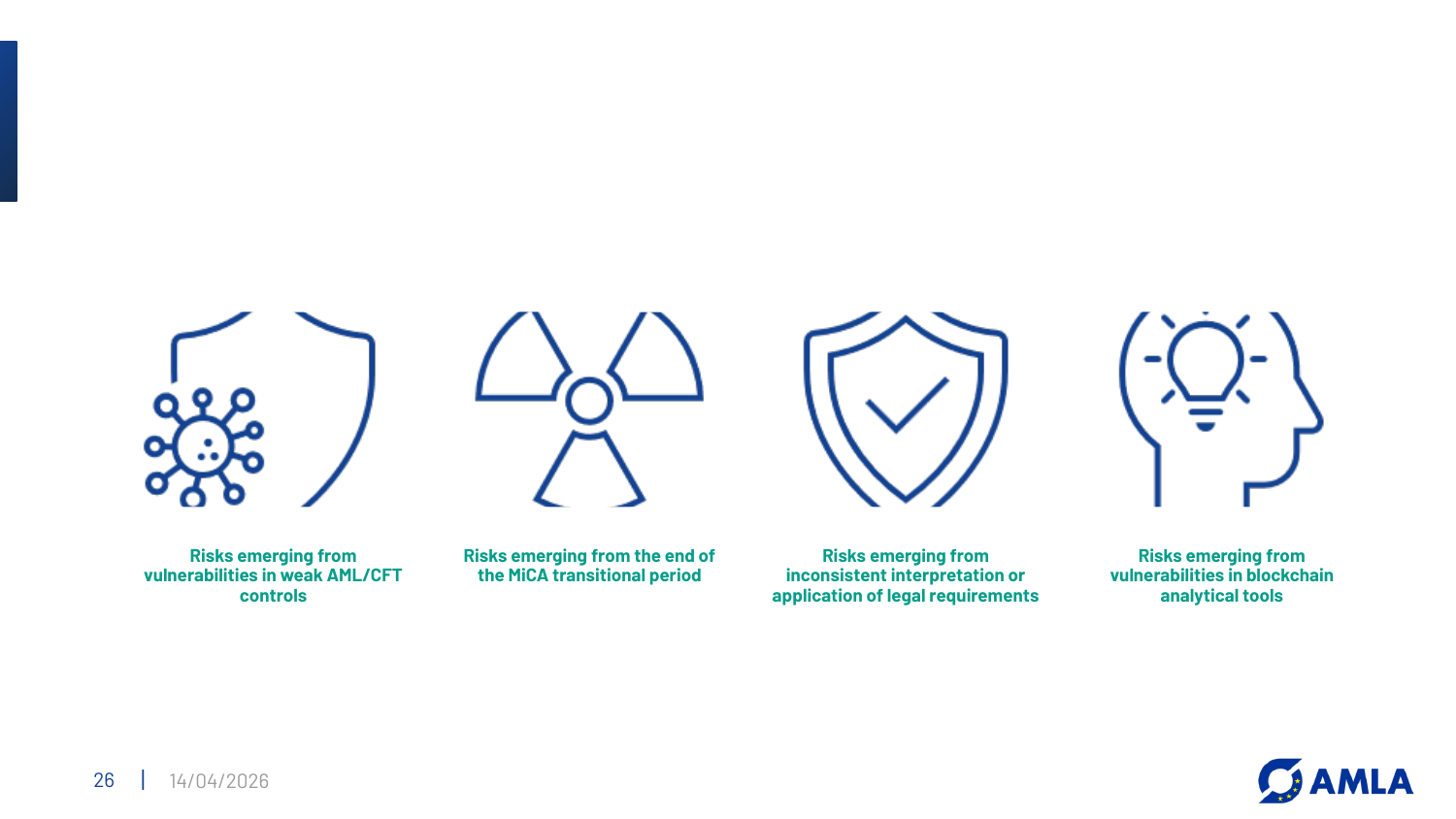

#

Risks emerging from vulnerabilities in weak AML/CFT controls

Risks emerging from the end of the MiCA transitional period

Risks emerging from inconsistent interpretation or application of legal requirements

Risks emerging from vulnerabilities in blockchain analytical tools
26
14/04/2026